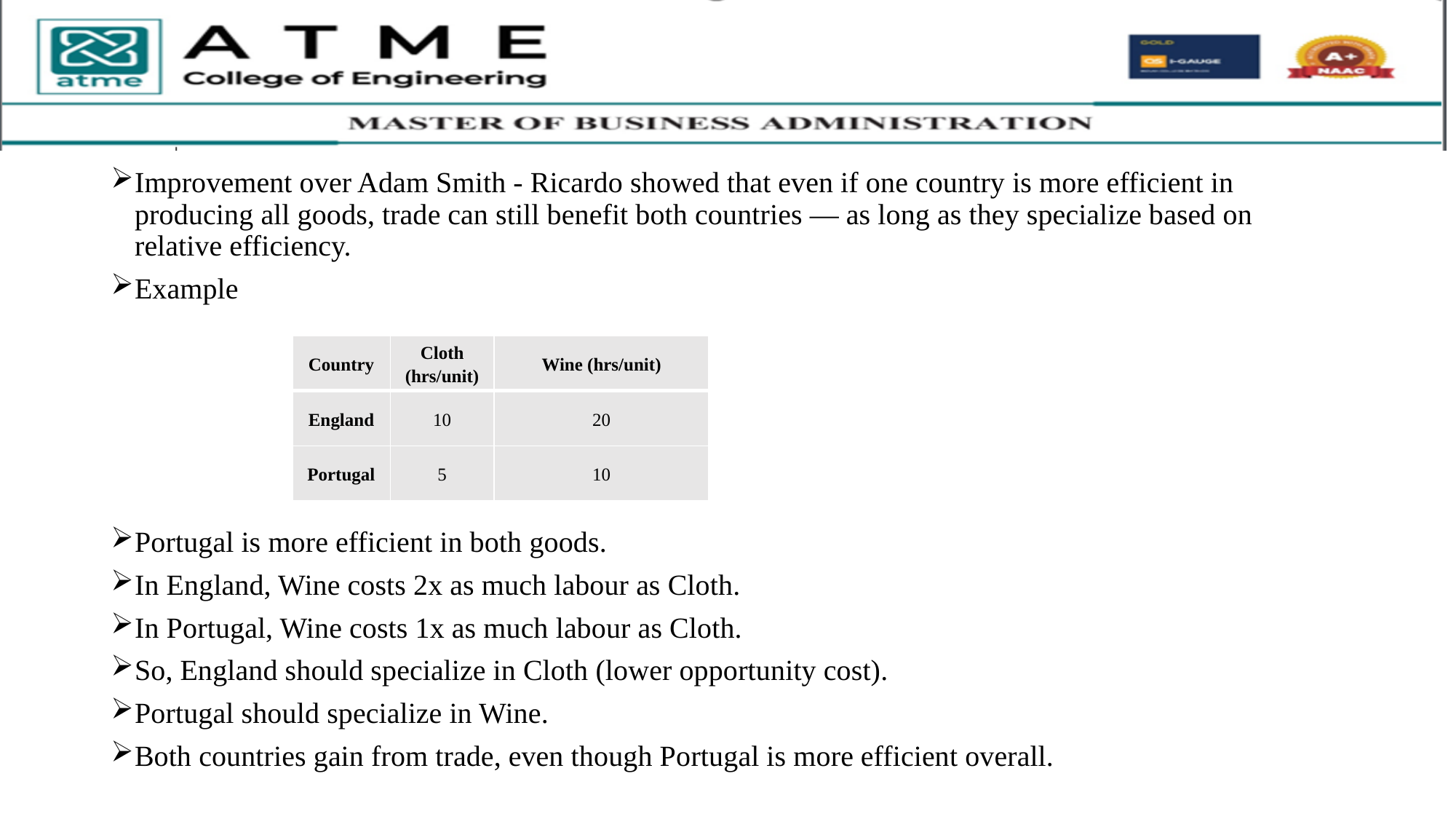

Improvement over Adam Smith - Ricardo showed that even if one country is more efficient in producing all goods, trade can still benefit both countries — as long as they specialize based on relative efficiency.
Example

Portugal is more efficient in both goods.
In England, Wine costs 2x as much labour as Cloth.
In Portugal, Wine costs 1x as much labour as Cloth.
So, England should specialize in Cloth (lower opportunity cost).
Portugal should specialize in Wine.
Both countries gain from trade, even though Portugal is more efficient overall.

| Country | Cloth (hrs/unit) | Wine (hrs/unit) |
| --- | --- | --- |
| England | 10 | 20 |
| Portugal | 5 | 10 |